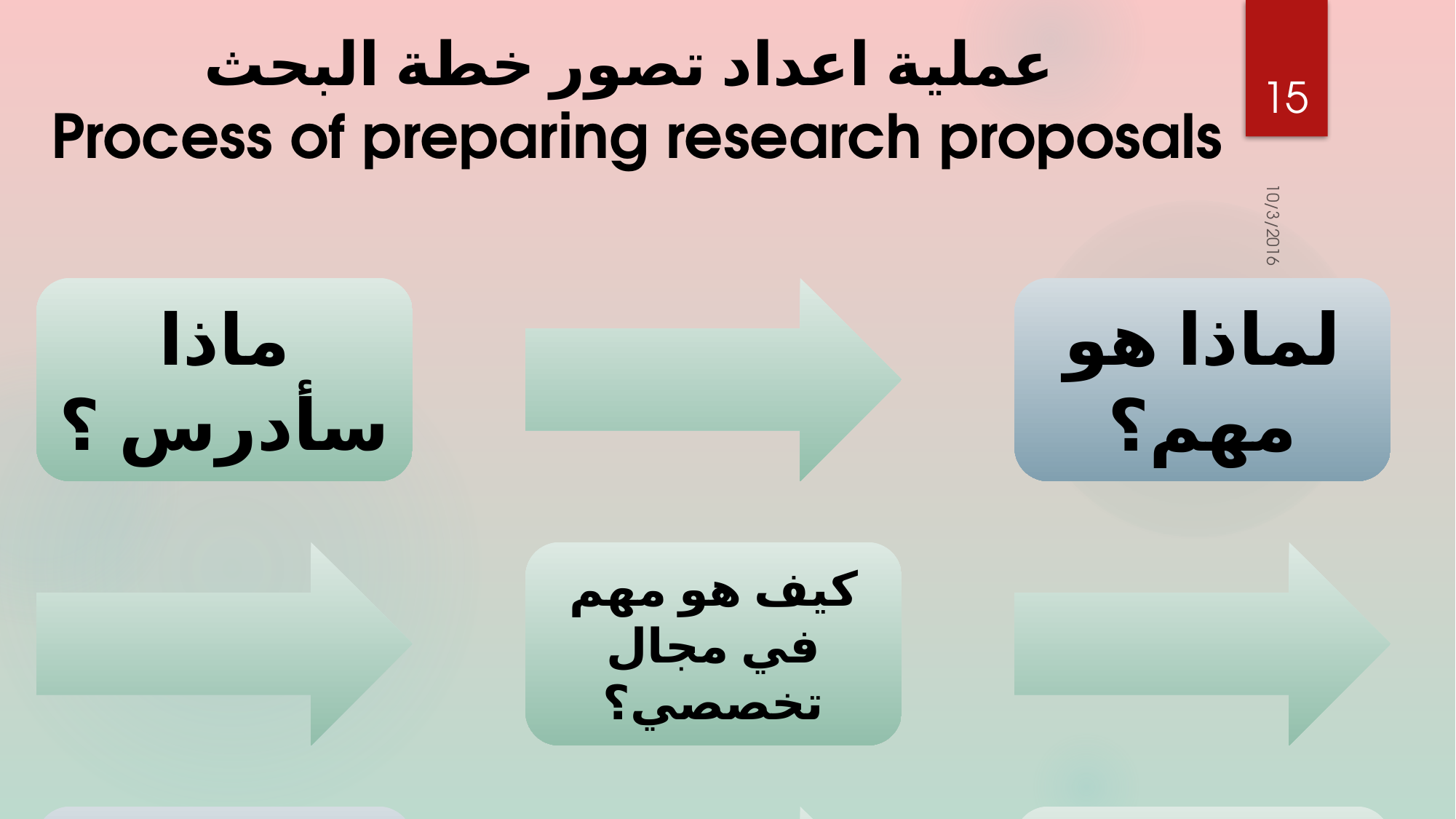

# عملية اعداد تصور خطة البحث Process of preparing research proposals
15
10/3/2016
ماذا سأدرس ؟
لماذا هو مهم؟
كيف هو مهم في مجال تخصصي؟